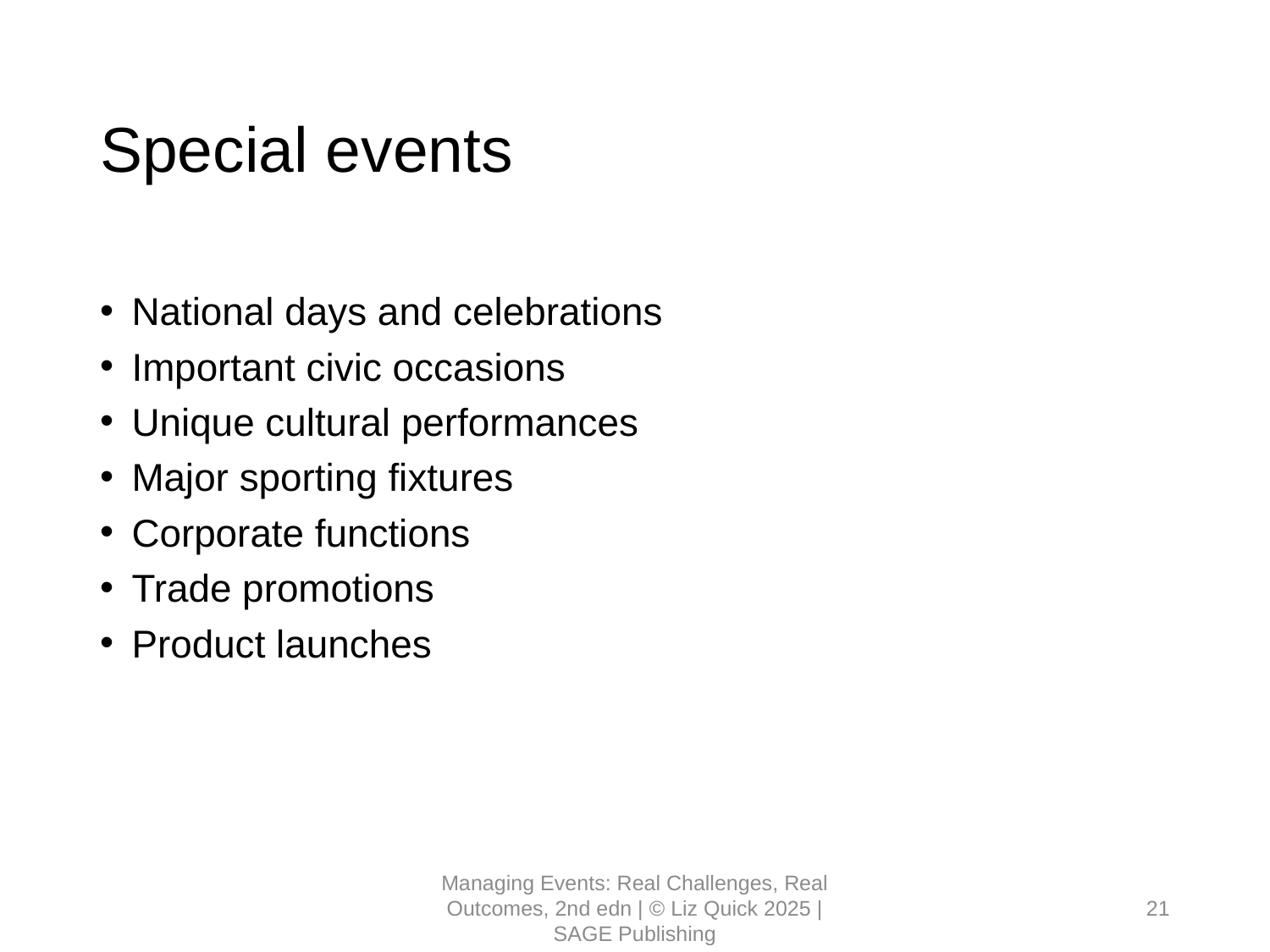

# Special events
National days and celebrations
Important civic occasions
Unique cultural performances
Major sporting fixtures
Corporate functions
Trade promotions
Product launches
Managing Events: Real Challenges, Real Outcomes, 2nd edn | © Liz Quick 2025 | SAGE Publishing
21